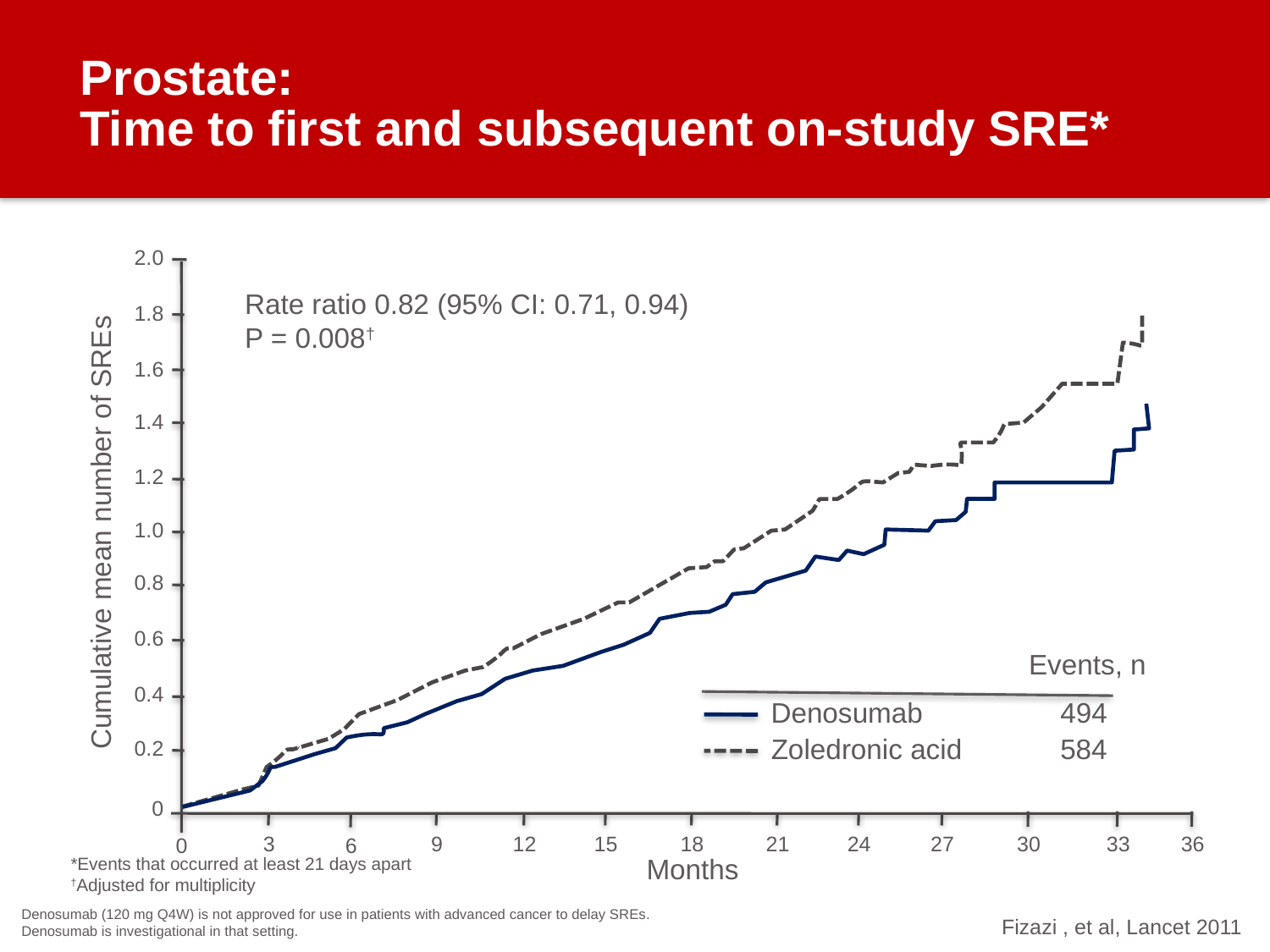

# Prostate: Time to first and subsequent on-study SRE*
2.0

Rate ratio 0.82 (95% CI: 0.71, 0.94)
P = 0.008†
1.8

1.6

1.4

1.2

Cumulative mean number of SREs
1.0

0.8

0.6

Events, n
Denosumab	494
Zoledronic acid	584
0.4

0.2

0

30
33
36
0
3
6
9
12
15
18
21
24
27
30
33
36
3
9
12
15
18
21
24
27
0
6
Months
Denosumab (120 mg Q4W) is not approved for use in patients with advanced cancer to delay SREs.
Denosumab is investigational in that setting.
*Events that occurred at least 21 days apart
†Adjusted for multiplicity
Fizazi , et al, Lancet 2011